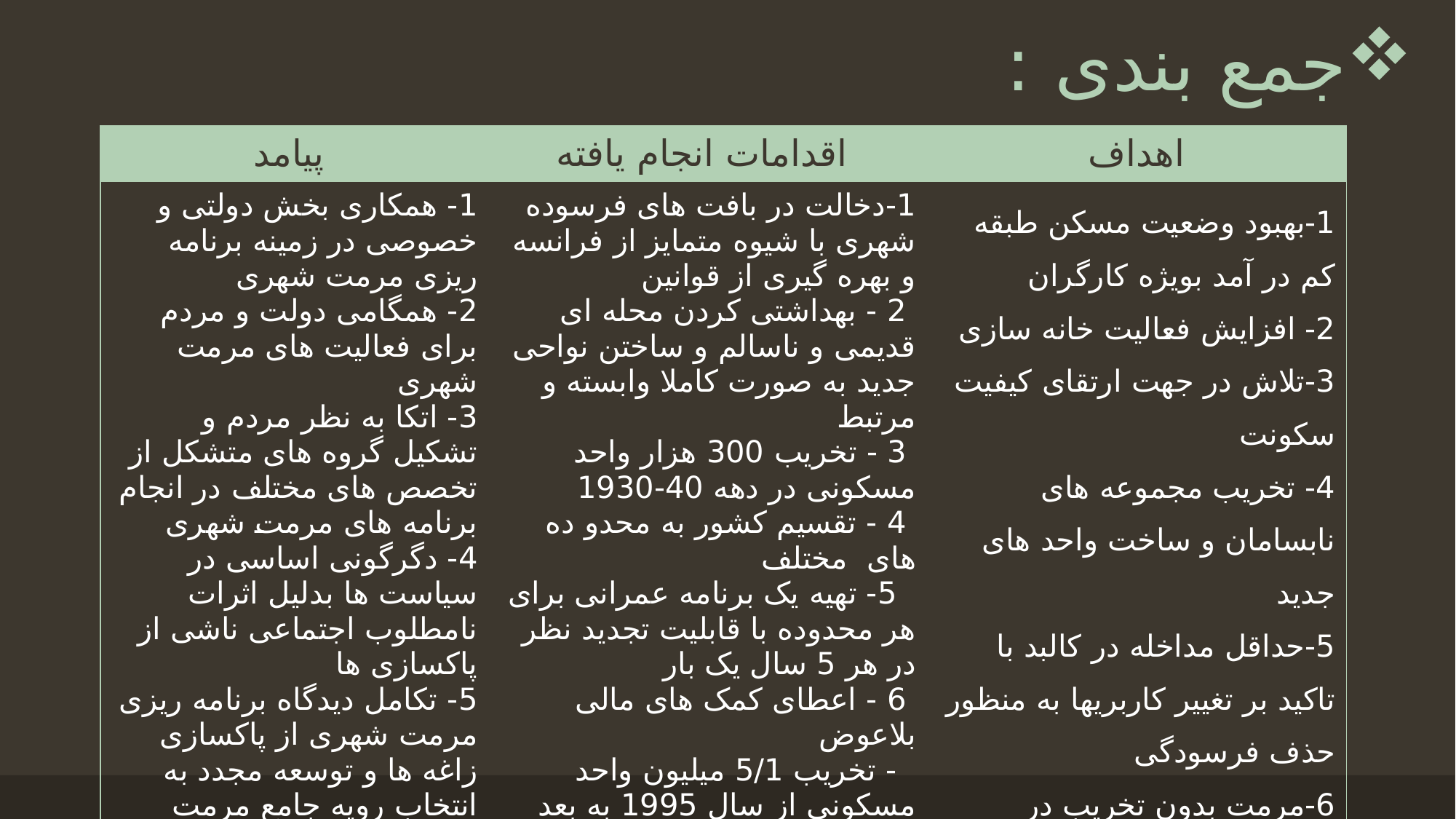

# جمع بندی :
| پیامد | اقدامات انجام یافته | اهداف |
| --- | --- | --- |
| 1- همکاری بخش دولتی و خصوصی در زمینه برنامه ریزی مرمت شهری 2- همگامی دولت و مردم برای فعالیت های مرمت شهری 3- اتکا به نظر مردم و تشکیل گروه های متشکل از تخصص های مختلف در انجام برنامه های مرمت شهری 4- دگرگونی اساسی در سیاست ها بدلیل اثرات نامطلوب اجتماعی ناشی از پاکسازی ها 5- تکامل دیدگاه برنامه ریزی مرمت شهری از پاکسازی زاغه ها و توسعه مجدد به انتخاب رویه جامع مرمت شهری | 1-دخالت در بافت های فرسوده شهری با شیوه متمایز از فرانسه و بهره گیری از قوانین 2 - بهداشتی کردن محله ای قدیمی و ناسالم و ساختن نواحی جدید به صورت کاملا وابسته و مرتبط 3 - تخریب 300 هزار واحد مسکونی در دهه 40-1930 4 - تقسیم کشور به محدو ده های مختلف 5- تهیه یک برنامه عمرانی برای هر محدوده با قابلیت تجدید نظر در هر 5 سال یک بار 6 - اعطای کمک های مالی بلاعوض - تخریب 5/1 میلیون واحد مسکونی از سال 1995 به بعد | 1-بهبود وضعیت مسکن طبقه کم در آمد بویژه کارگران 2- افزایش فعالیت خانه سازی 3-تلاش در جهت ارتقای کیفیت سکونت 4- تخریب مجموعه های نابسامان و ساخت واحد های جدید 5-حداقل مداخله در کالبد با تاکید بر تغییر کاربریها به منظور حذف فرسودگی 6-مرمت بدون تخریب در مقایسه با توسعه مجدد |